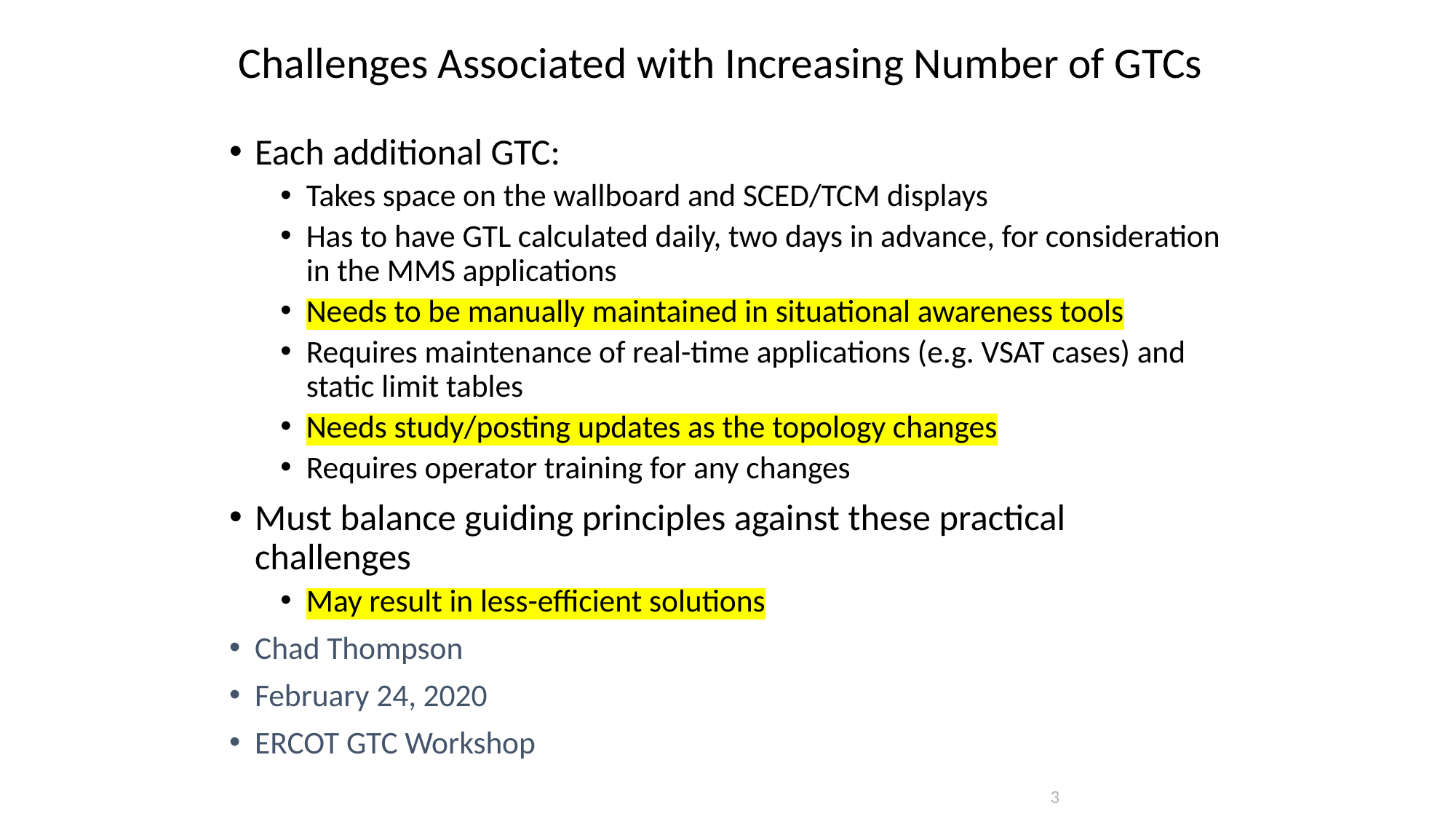

# Challenges Associated with Increasing Number of GTCs
Each additional GTC:
Takes space on the wallboard and SCED/TCM displays
Has to have GTL calculated daily, two days in advance, for consideration in the MMS applications
Needs to be manually maintained in situational awareness tools
Requires maintenance of real-time applications (e.g. VSAT cases) and static limit tables
Needs study/posting updates as the topology changes
Requires operator training for any changes
Must balance guiding principles against these practical challenges
May result in less-efficient solutions
Chad Thompson
February 24, 2020
ERCOT GTC Workshop

3